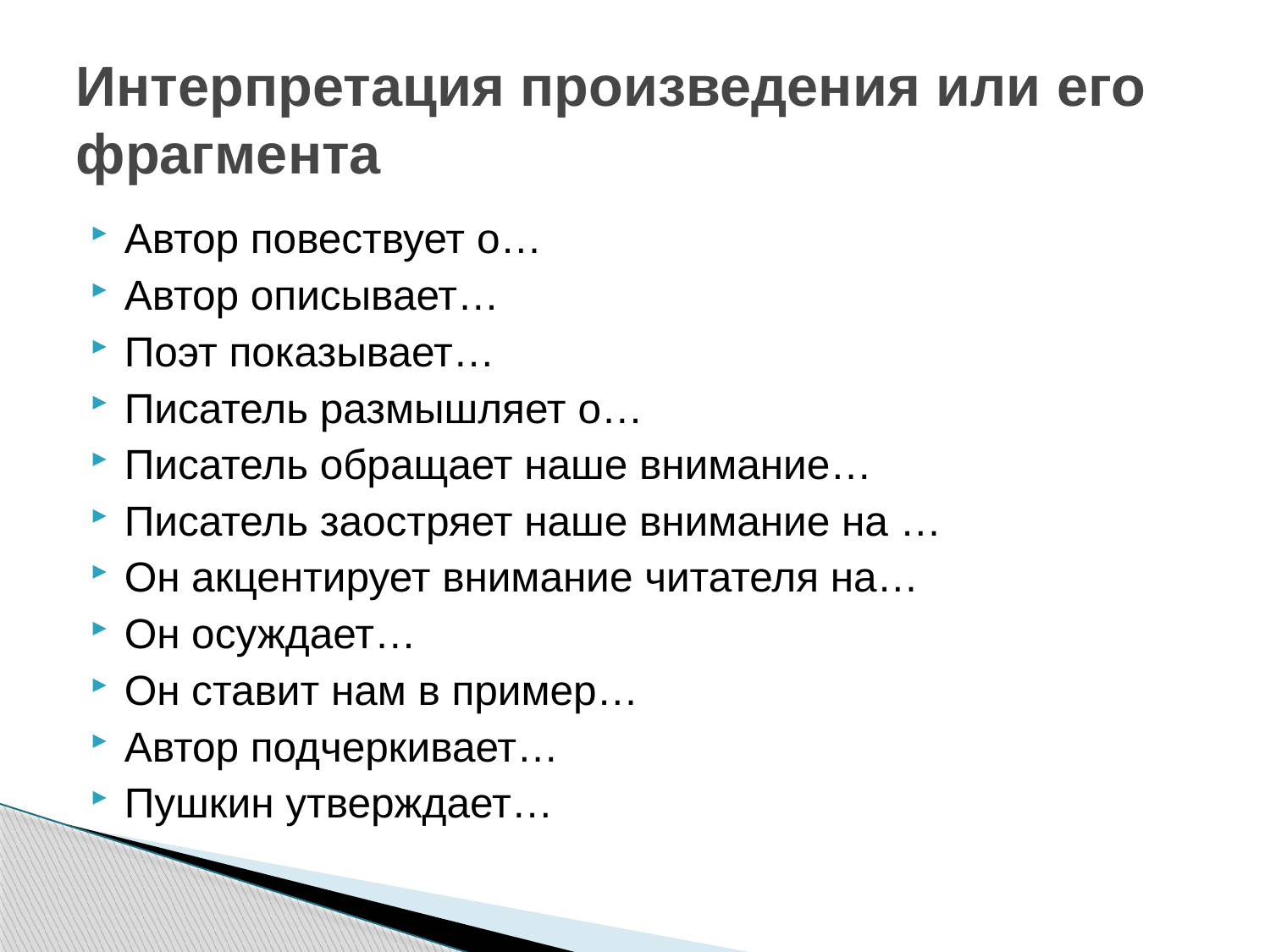

# Интерпретация произведения или его фрагмента
Автор повествует о…
Автор описывает…
Поэт показывает…
Писатель размышляет о…
Писатель обращает наше внимание…
Писатель заостряет наше внимание на …
Он акцентирует внимание читателя на…
Он осуждает…
Он ставит нам в пример…
Автор подчеркивает…
Пушкин утверждает…